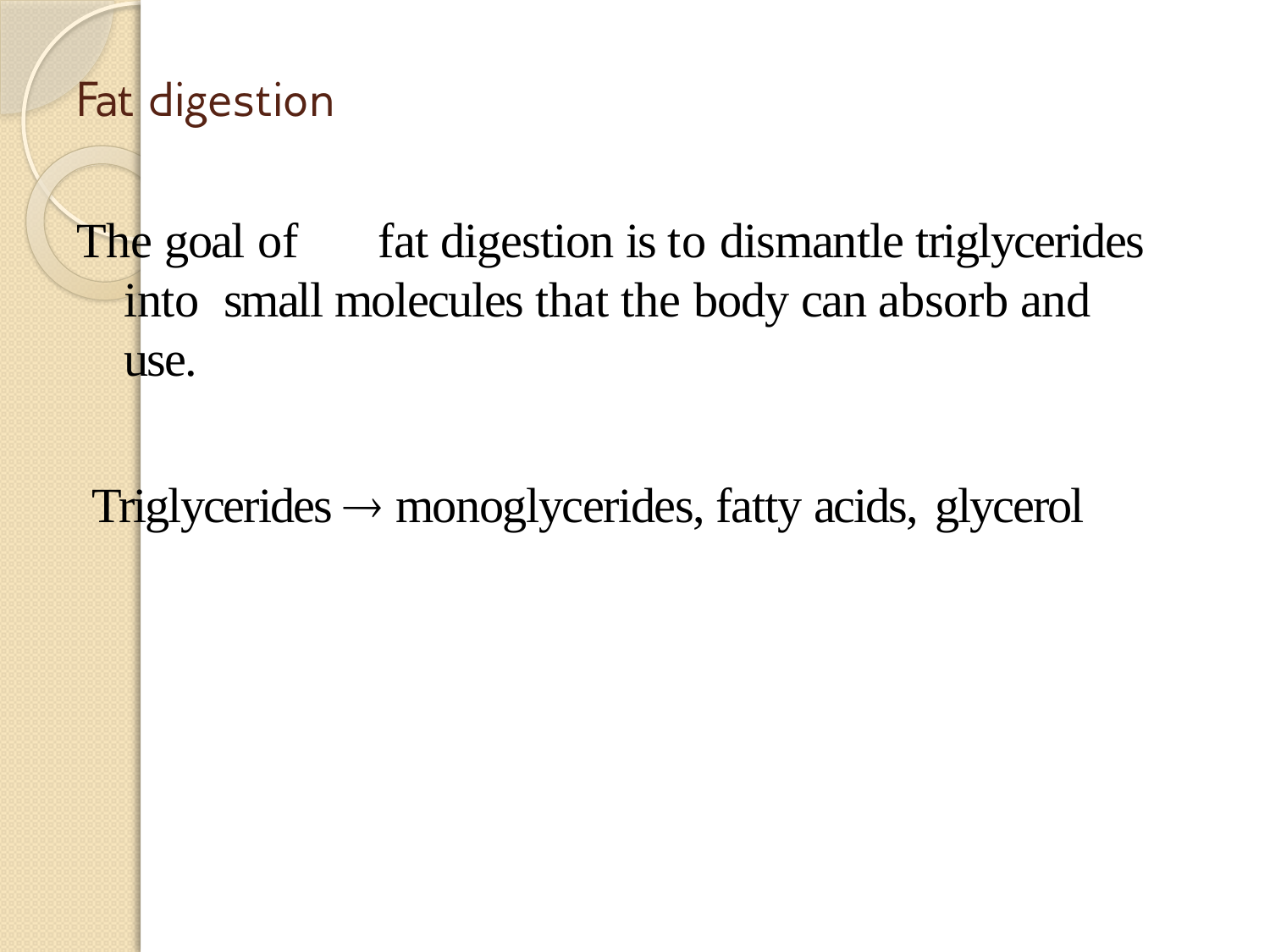

# Fat digestion
The goal of	fat digestion is to dismantle triglycerides into  small molecules that the body can absorb and use.

Triglycerides → monoglycerides, fatty acids, glycerol